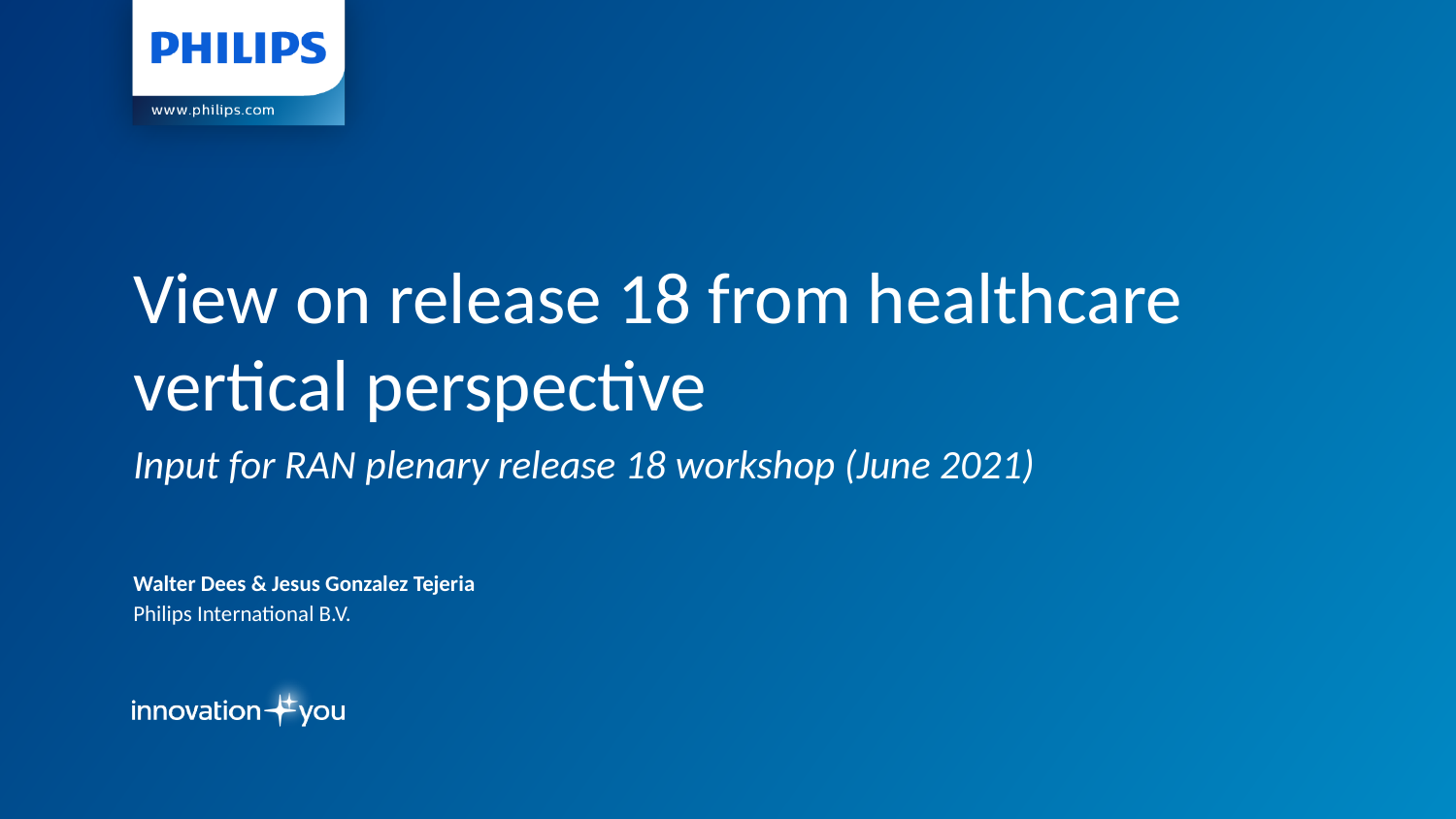

View on release 18 from healthcare vertical perspective
Input for RAN plenary release 18 workshop (June 2021)

Walter Dees & Jesus Gonzalez Tejeria
Philips International B.V.